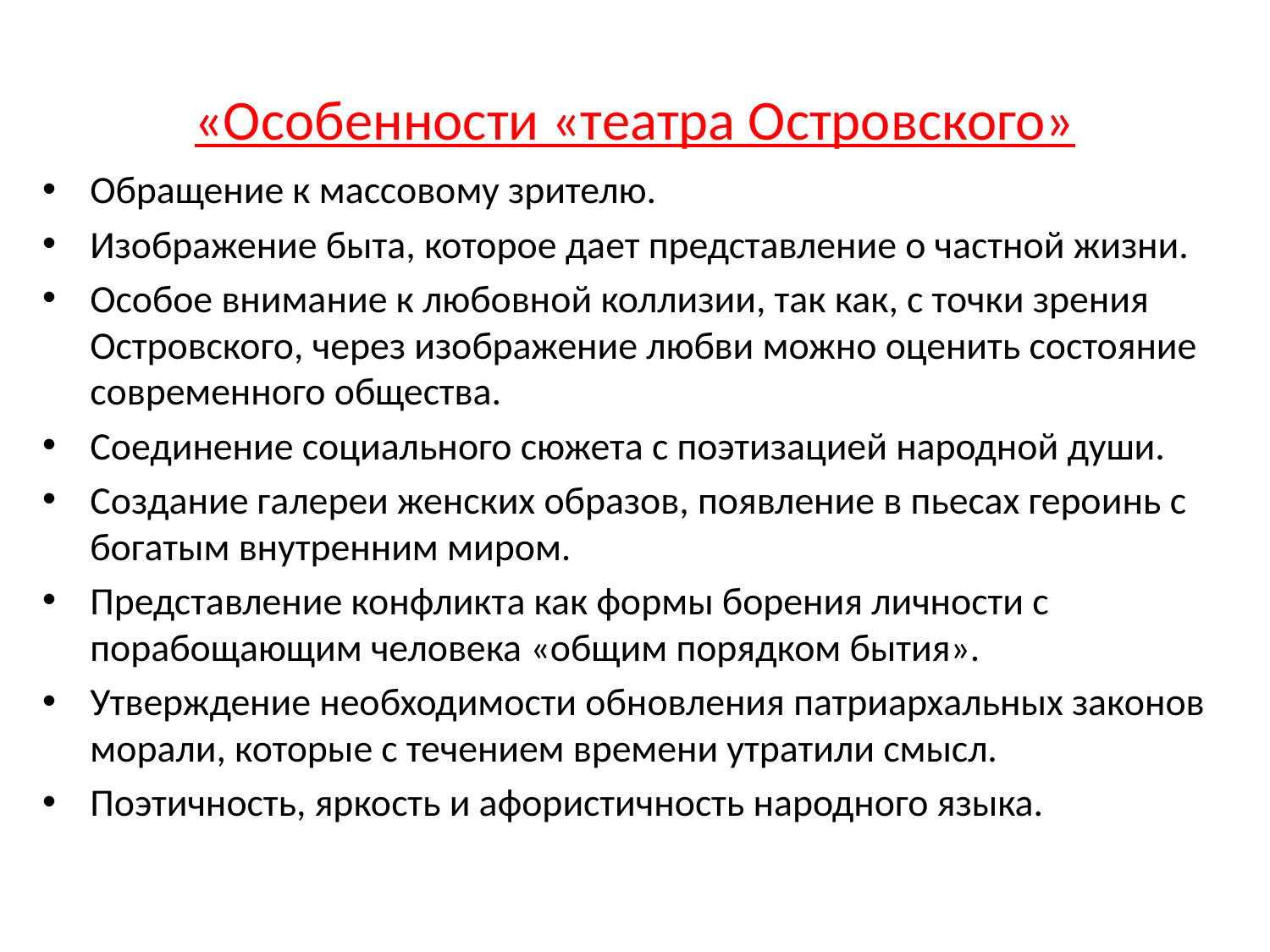

# «Особенности «театра Островского»
Обращение к массовому зрителю.
Изображение быта, которое дает представление о частной жизни.
Особое внимание к любовной коллизии, так как, с точки зрения Островского, через изображение любви можно оценить состояние современного общества.
Соединение социального сюжета с поэтизацией народной души.
Создание галереи женских образов, появление в пьесах героинь с богатым внутренним миром.
Представление конфликта как формы борения личности с порабощающим человека «общим порядком бытия».
Утверждение необходимости обновления патриархальных законов морали, которые с течением времени утратили смысл.
Поэтичность, яркость и афористичность народного языка.